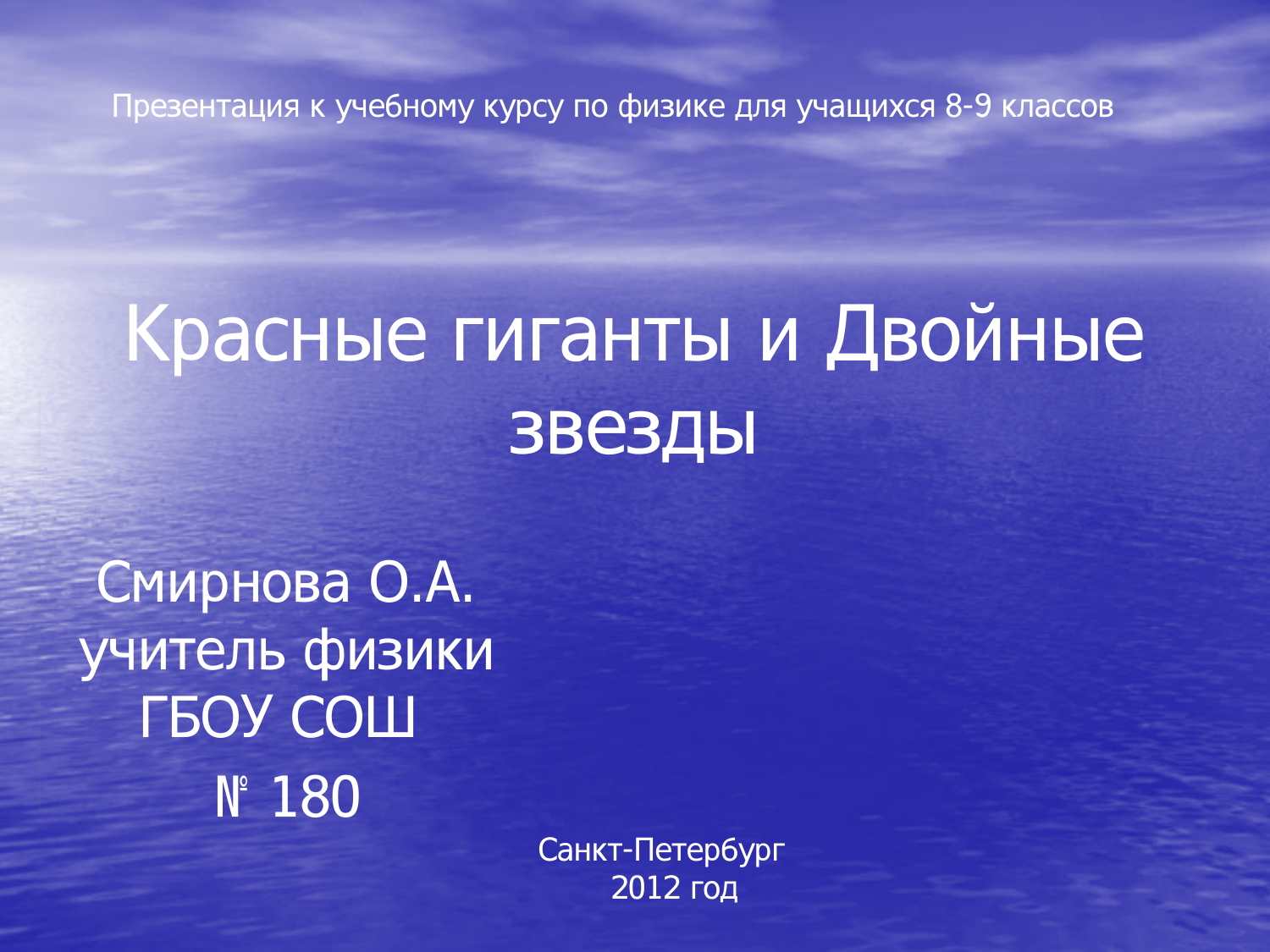

Презентация к учебному курсу по физике для учащихся 8-9 классов
# Красные гиганты и Двойные звезды
Смирнова О.А. учитель физики ГБОУ СОШ
№ 180
Санкт-Петербург
2012 год